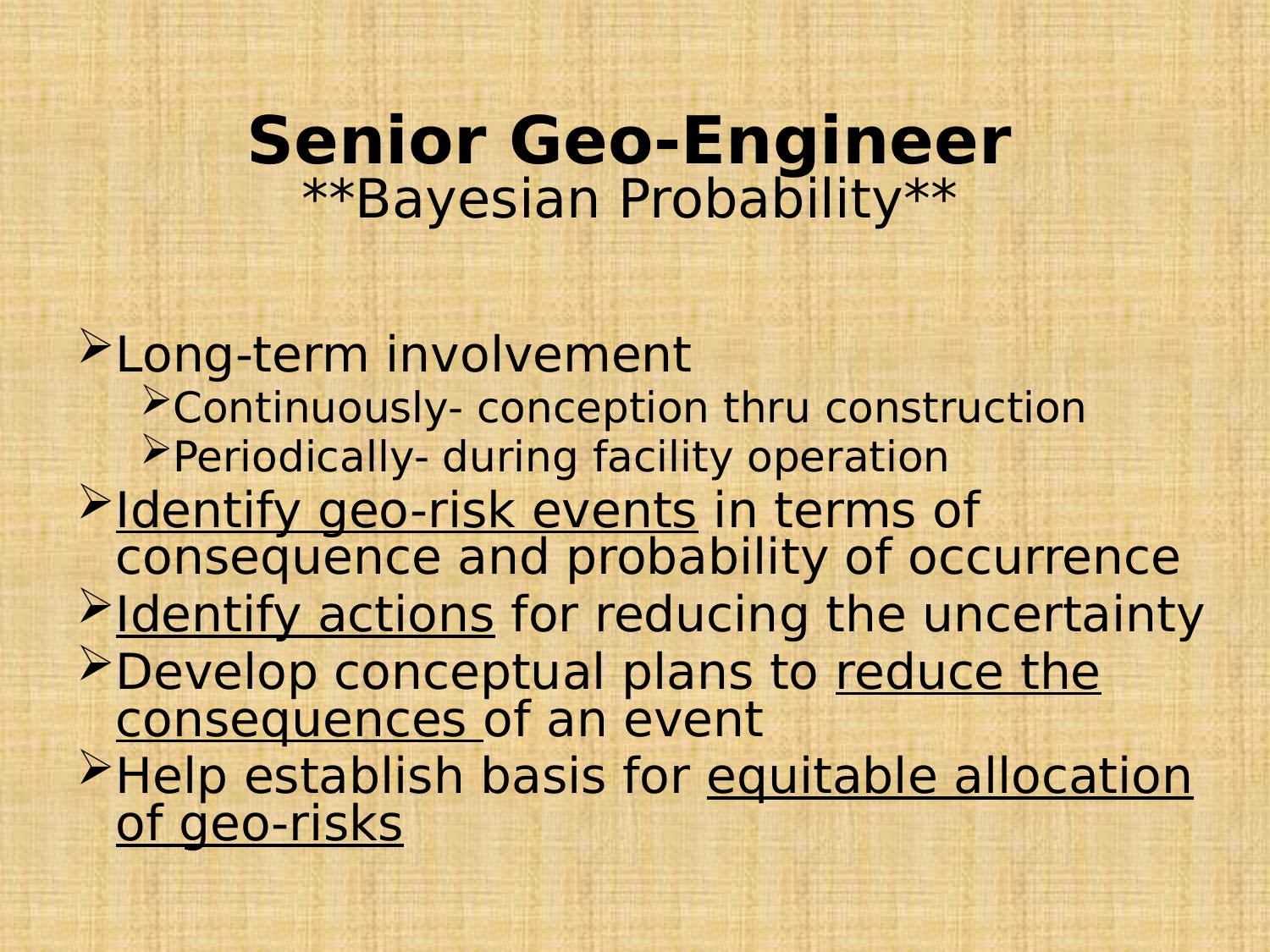

# Senior Geo-Engineer **Bayesian Probability**
Long-term involvement
Continuously- conception thru construction
Periodically- during facility operation
Identify geo-risk events in terms of consequence and probability of occurrence
Identify actions for reducing the uncertainty
Develop conceptual plans to reduce the consequences of an event
Help establish basis for equitable allocation of geo-risks